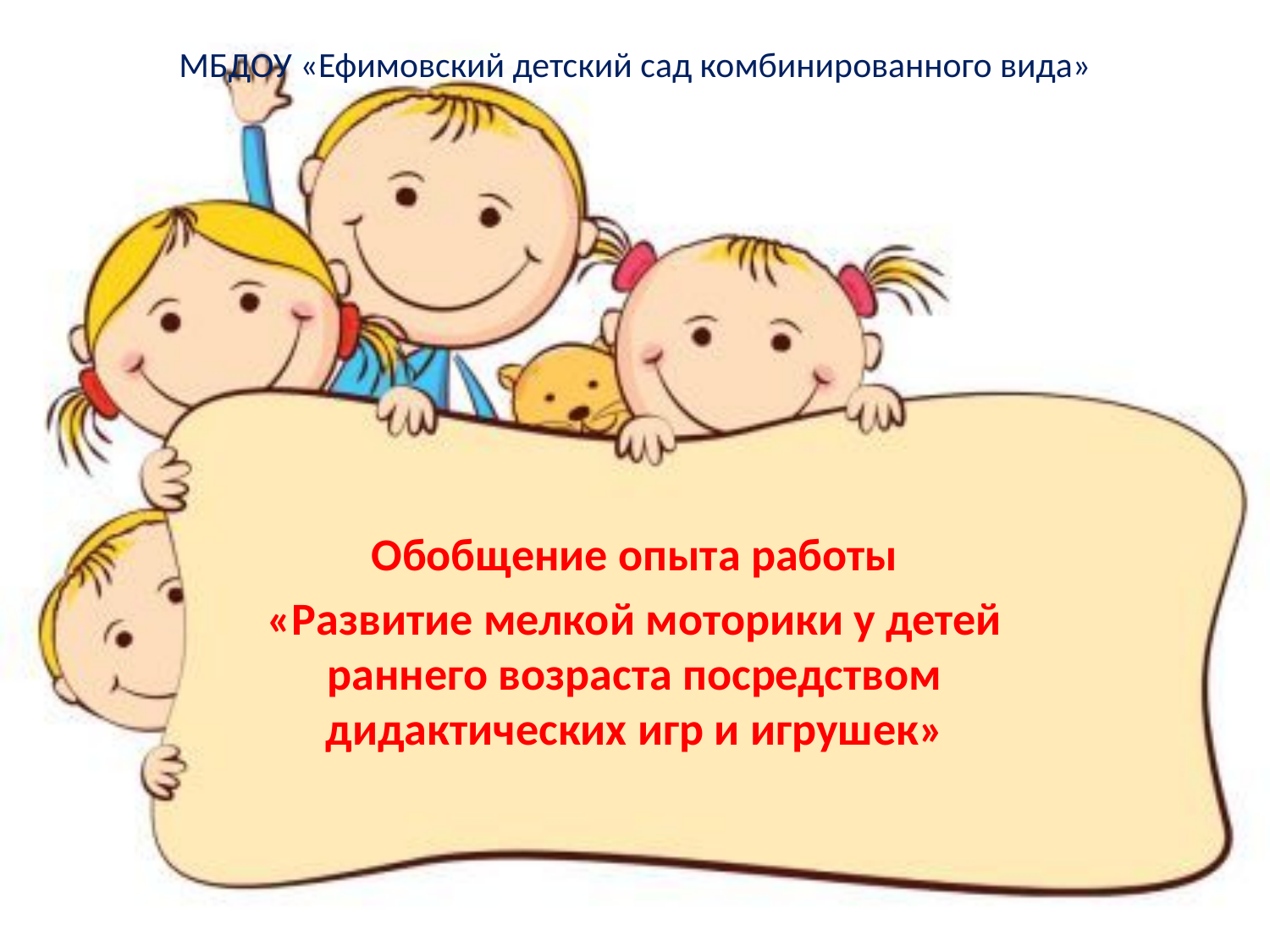

# МБДОУ «Ефимовский детский сад комбинированного вида»
Обобщение опыта работы
«Развитие мелкой моторики у детей раннего возраста посредством дидактических игр и игрушек»